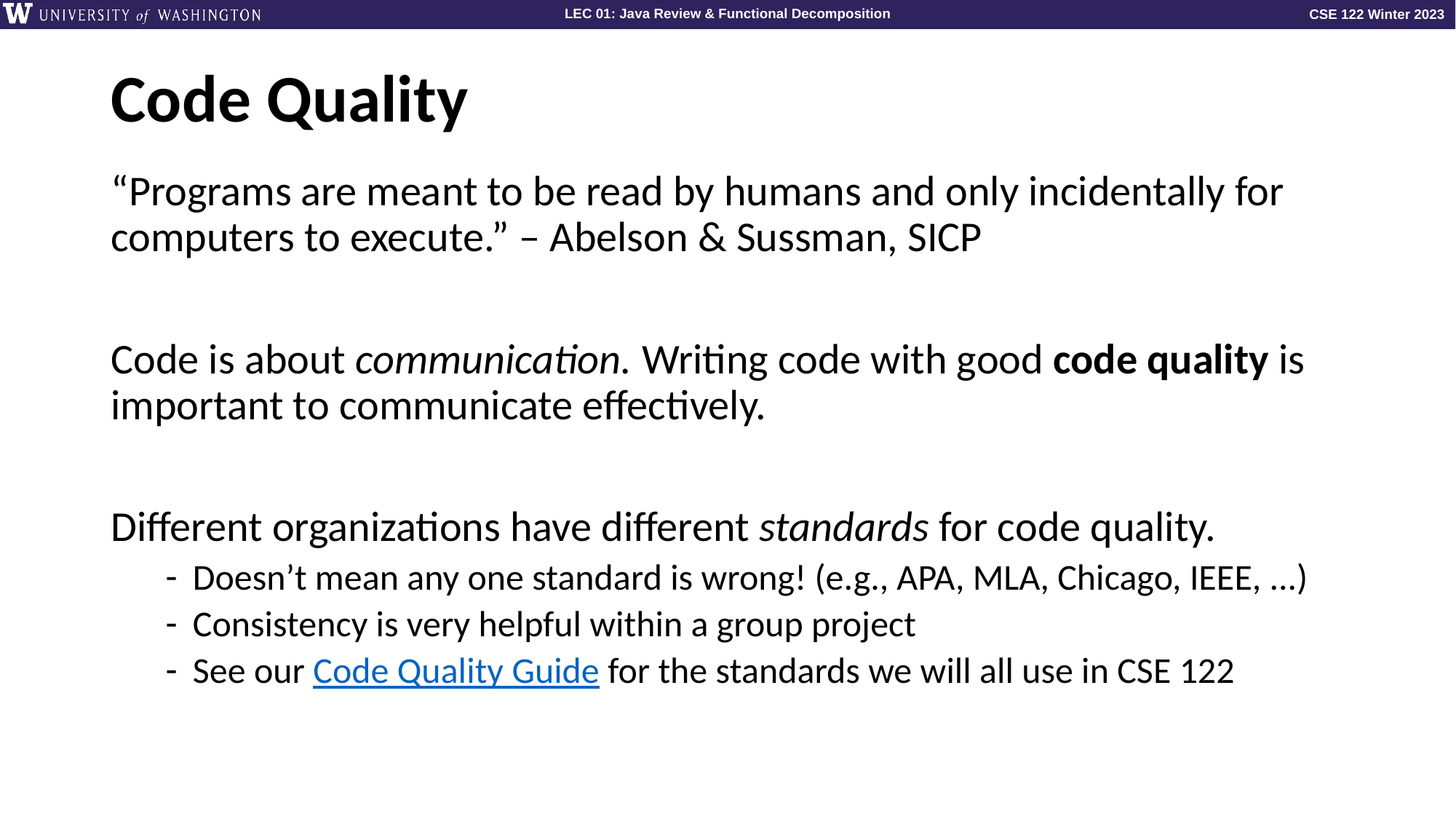

# Code Quality
“Programs are meant to be read by humans and only incidentally for computers to execute.” – Abelson & Sussman, SICP

Code is about communication. Writing code with good code quality is important to communicate effectively.

Different organizations have different standards for code quality.
Doesn’t mean any one standard is wrong! (e.g., APA, MLA, Chicago, IEEE, ...)
Consistency is very helpful within a group project
See our Code Quality Guide for the standards we will all use in CSE 122